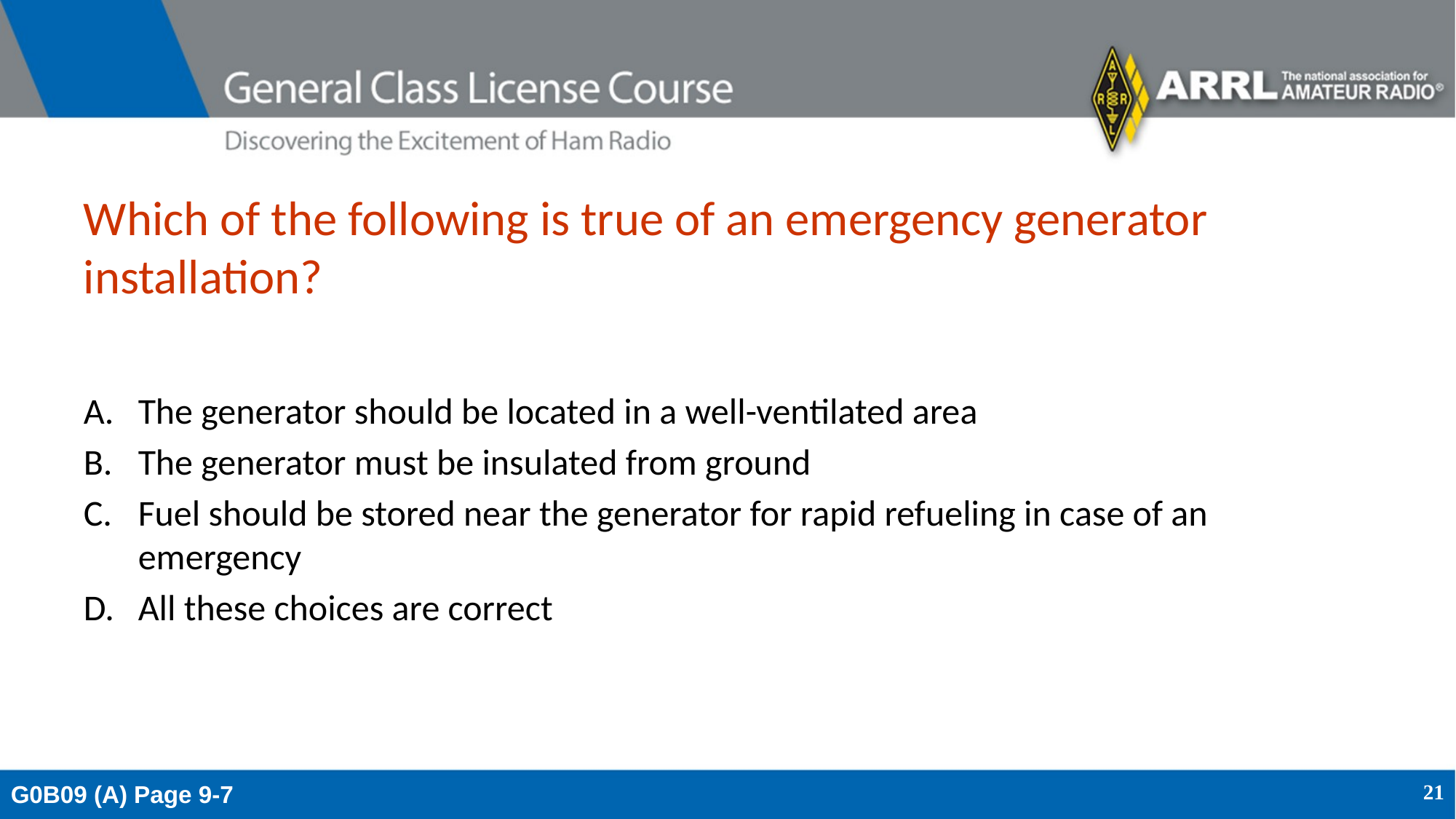

# Which of the following is true of an emergency generator installation?
The generator should be located in a well-ventilated area
The generator must be insulated from ground
Fuel should be stored near the generator for rapid refueling in case of an emergency
All these choices are correct
G0B09 (A) Page 9-7
21